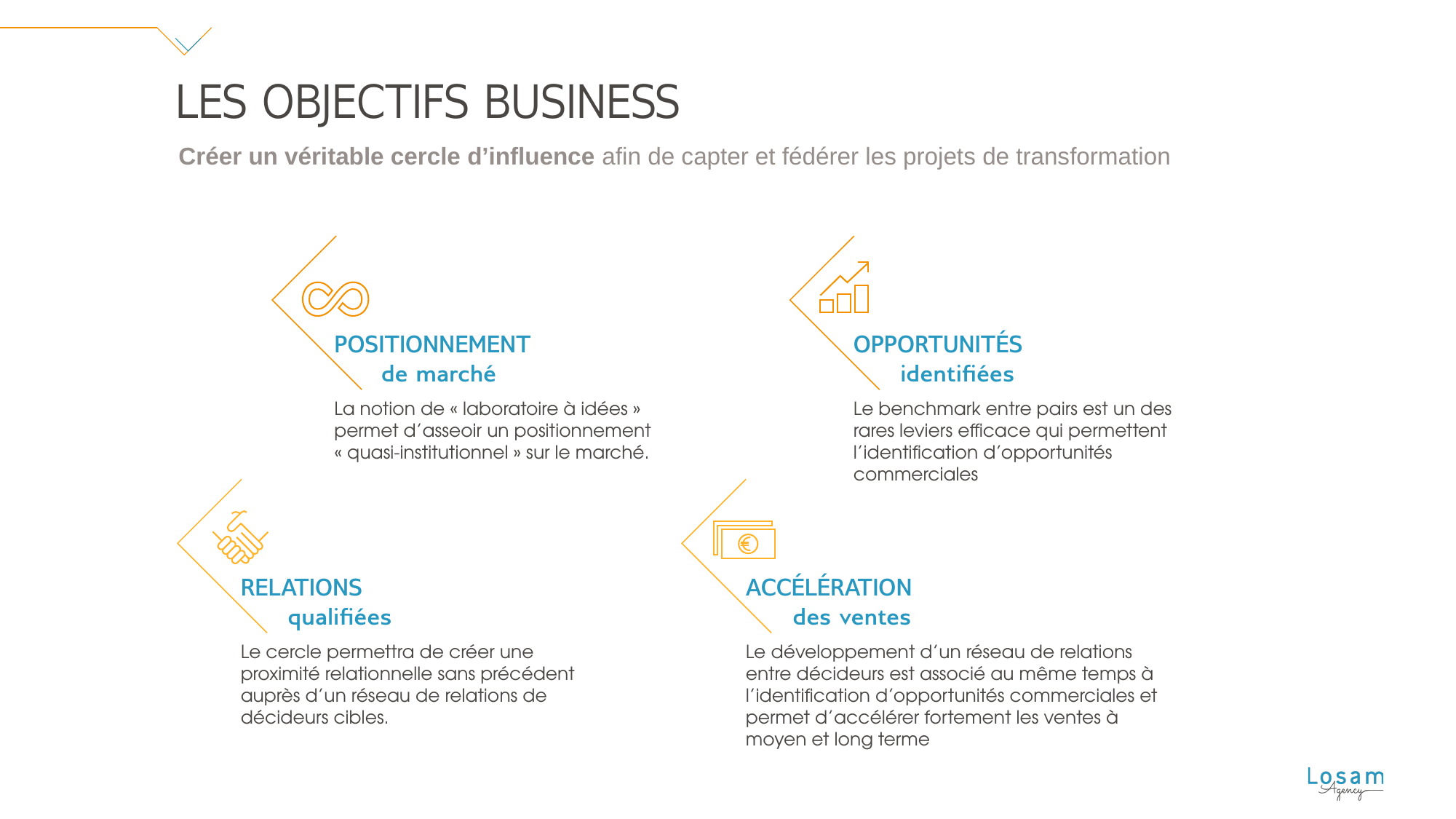

Les objectifs business
Créer un véritable cercle d’influence afin de capter et fédérer les projets de transformation

OPPORTUNITÉS
      identifiées
POSITIONNEMENT
      de marché
Le benchmark entre pairs est un des rares leviers efficace qui permettent l’identification d’opportunités commerciales
La notion de « laboratoire à idées » permet d’asseoir un positionnement « quasi-institutionnel » sur le marché.

RELATIONS
      qualifiées
ACCÉLÉRATION
      des ventes
Le cercle permettra de créer une proximité relationnelle sans précédent auprès d’un réseau de relations de décideurs cibles.
Le développement d’un réseau de relations entre décideurs est associé au même temps à l’identification d’opportunités commerciales et permet d’accélérer fortement les ventes à moyen et long terme